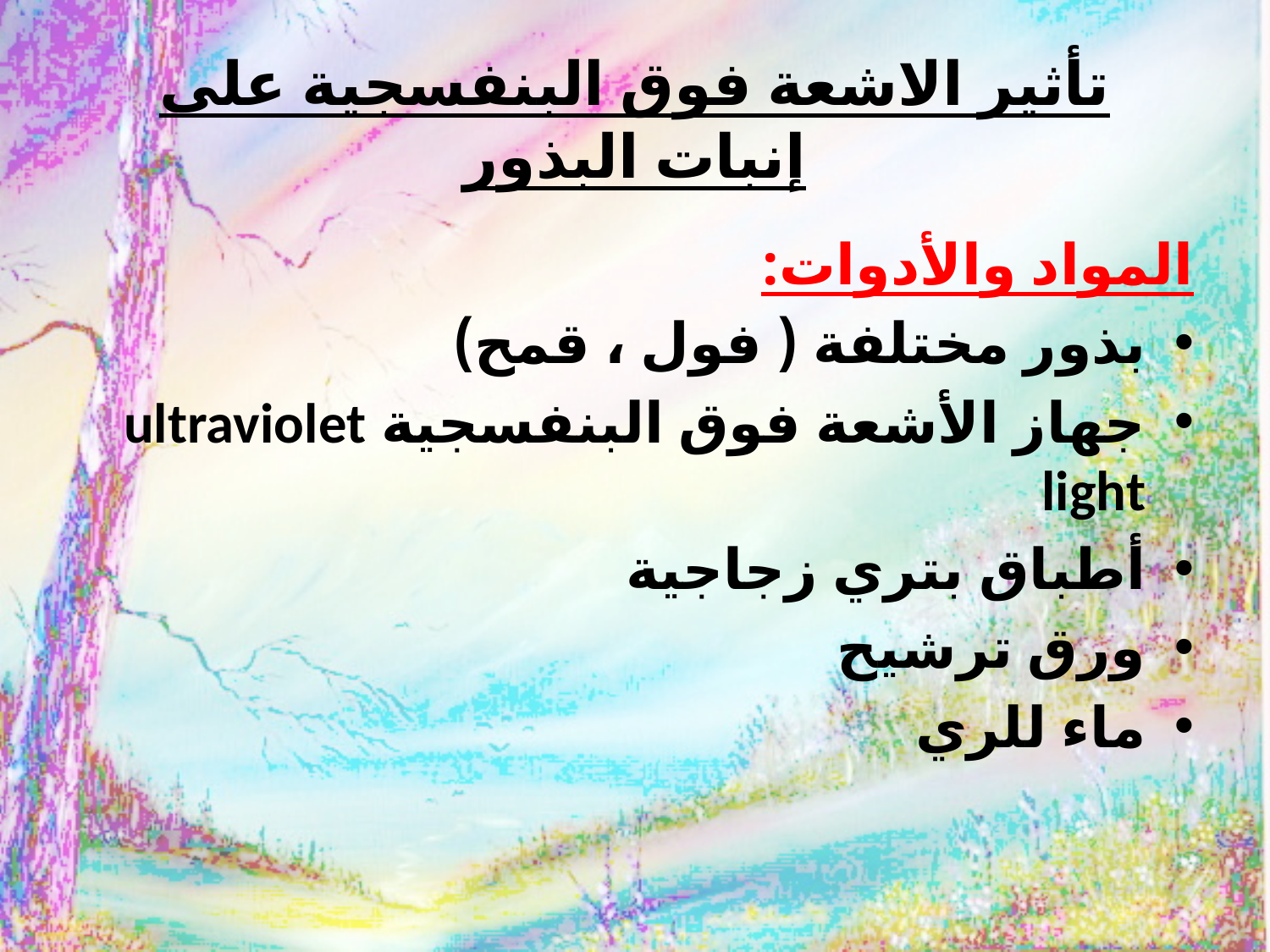

# تأثير الاشعة فوق البنفسجية على إنبات البذور
المواد والأدوات:
بذور مختلفة ( فول ، قمح)
جهاز الأشعة فوق البنفسجية ultraviolet light
أطباق بتري زجاجية
ورق ترشيح
ماء للري